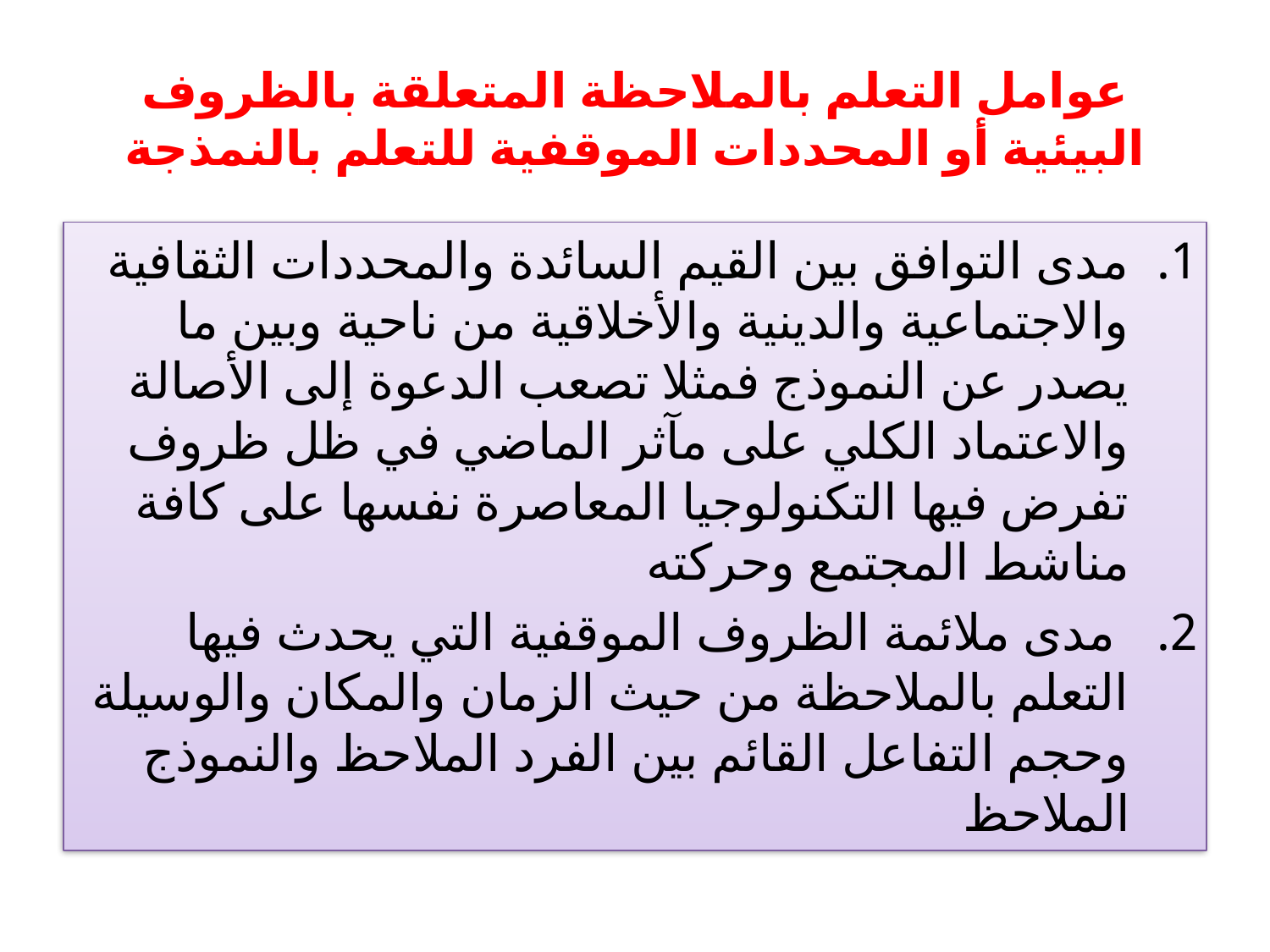

# عوامل التعلم بالملاحظة المتعلقة بالظروف البيئية أو المحددات الموقفية للتعلم بالنمذجة
مدى التوافق بين القيم السائدة والمحددات الثقافية والاجتماعية والدينية والأخلاقية من ناحية وبين ما يصدر عن النموذج فمثلا تصعب الدعوة إلى الأصالة والاعتماد الكلي على مآثر الماضي في ظل ظروف تفرض فيها التكنولوجيا المعاصرة نفسها على كافة مناشط المجتمع وحركته
 مدى ملائمة الظروف الموقفية التي يحدث فيها التعلم بالملاحظة من حيث الزمان والمكان والوسيلة وحجم التفاعل القائم بين الفرد الملاحظ والنموذج الملاحظ